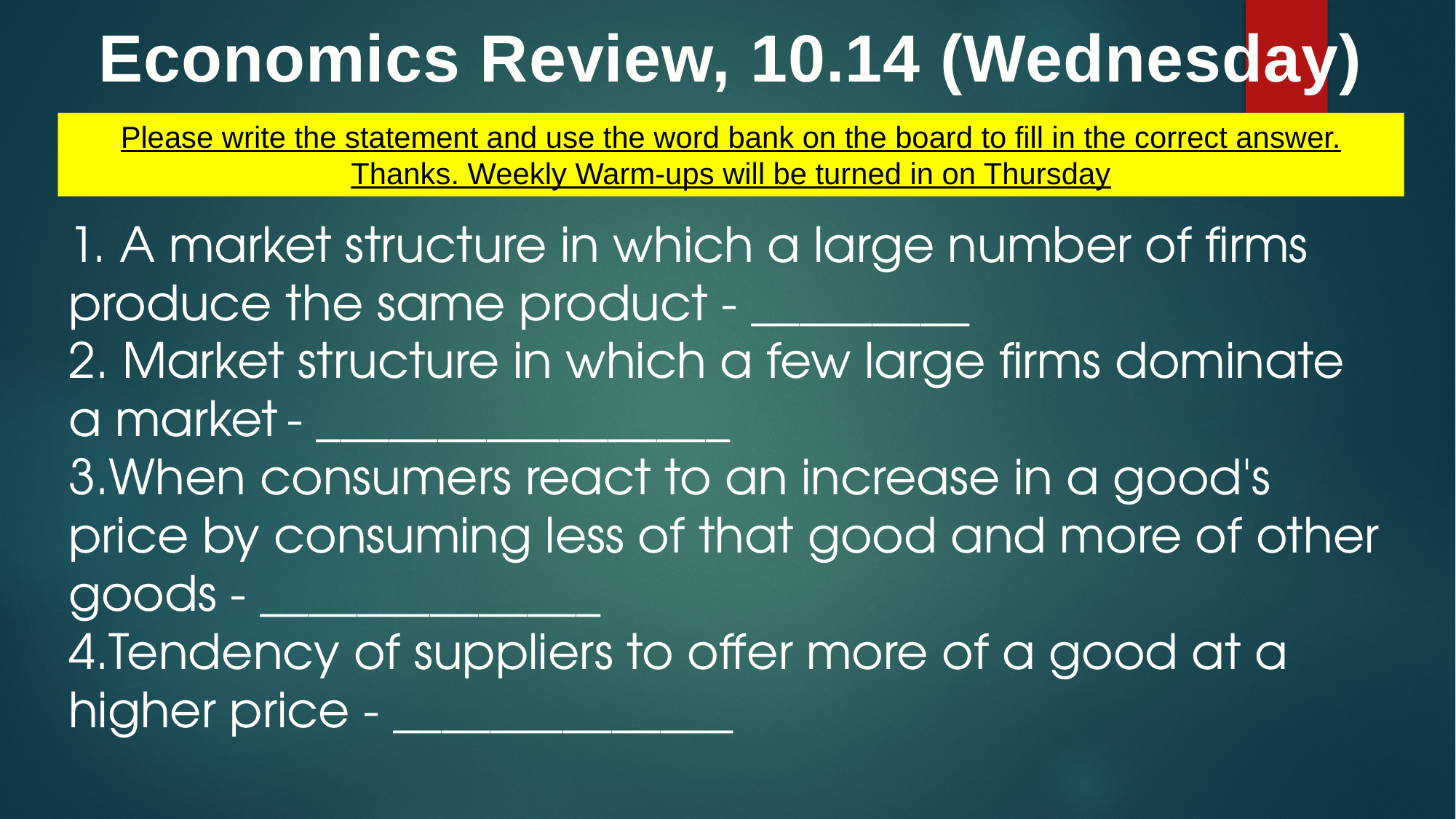

Economics Review, 10.14 (Wednesday)
Please write the statement and use the word bank on the board to fill in the correct answer. Thanks. Weekly Warm-ups will be turned in on Thursday
 A market structure in which a large number of firms produce the same product - _________
 Market structure in which a few large firms dominate a market	- _________________
When consumers react to an increase in a good's price by consuming less of that good and more of other goods - ______________
Tendency of suppliers to offer more of a good at a higher price - ______________